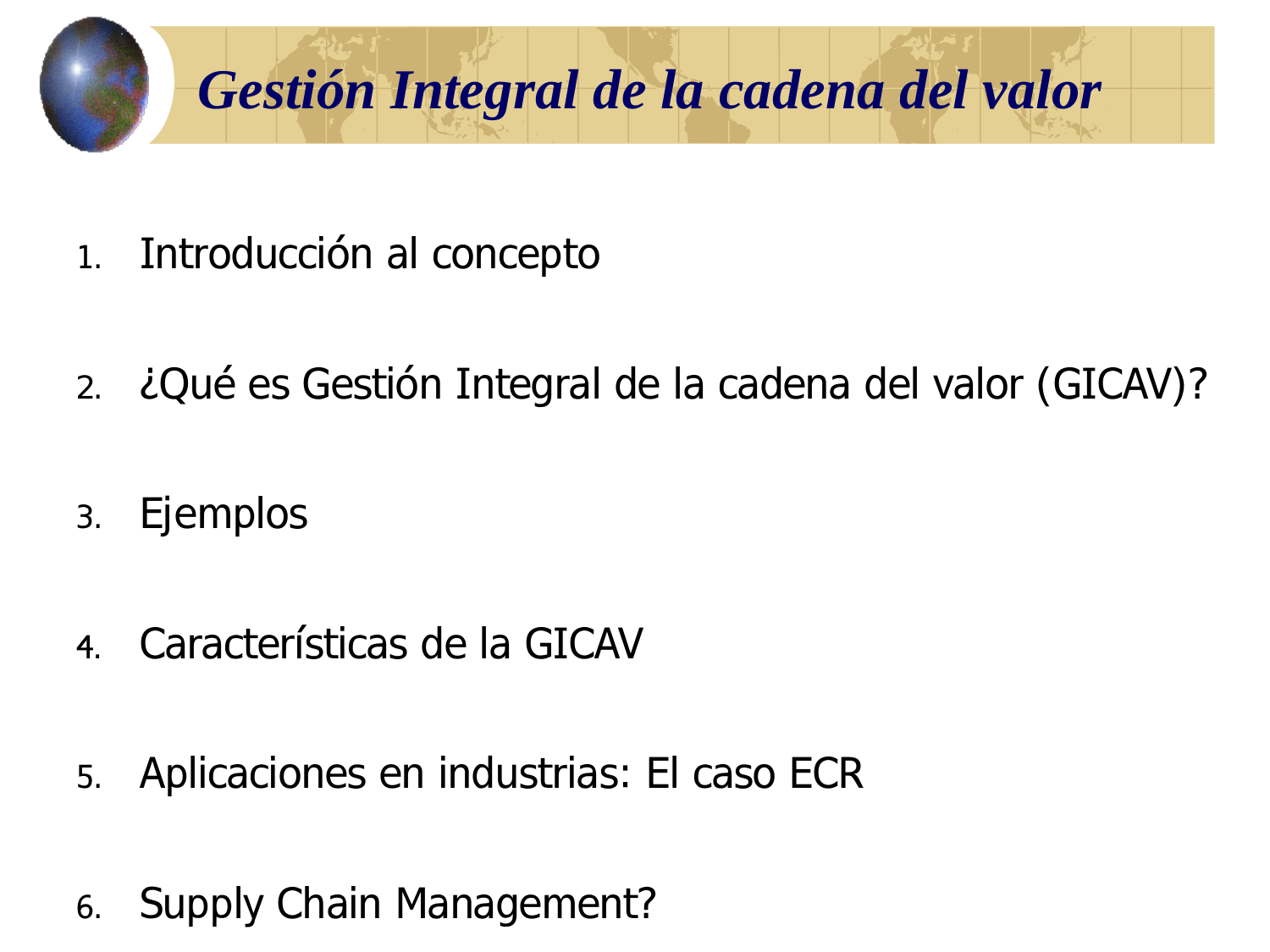

# Gestión Integral de la cadena del valor
Introducción al concepto

¿Qué es Gestión Integral de la cadena del valor (GICAV)?

Ejemplos

Características de la GICAV

Aplicaciones en industrias: El caso ECR

Supply Chain Management?